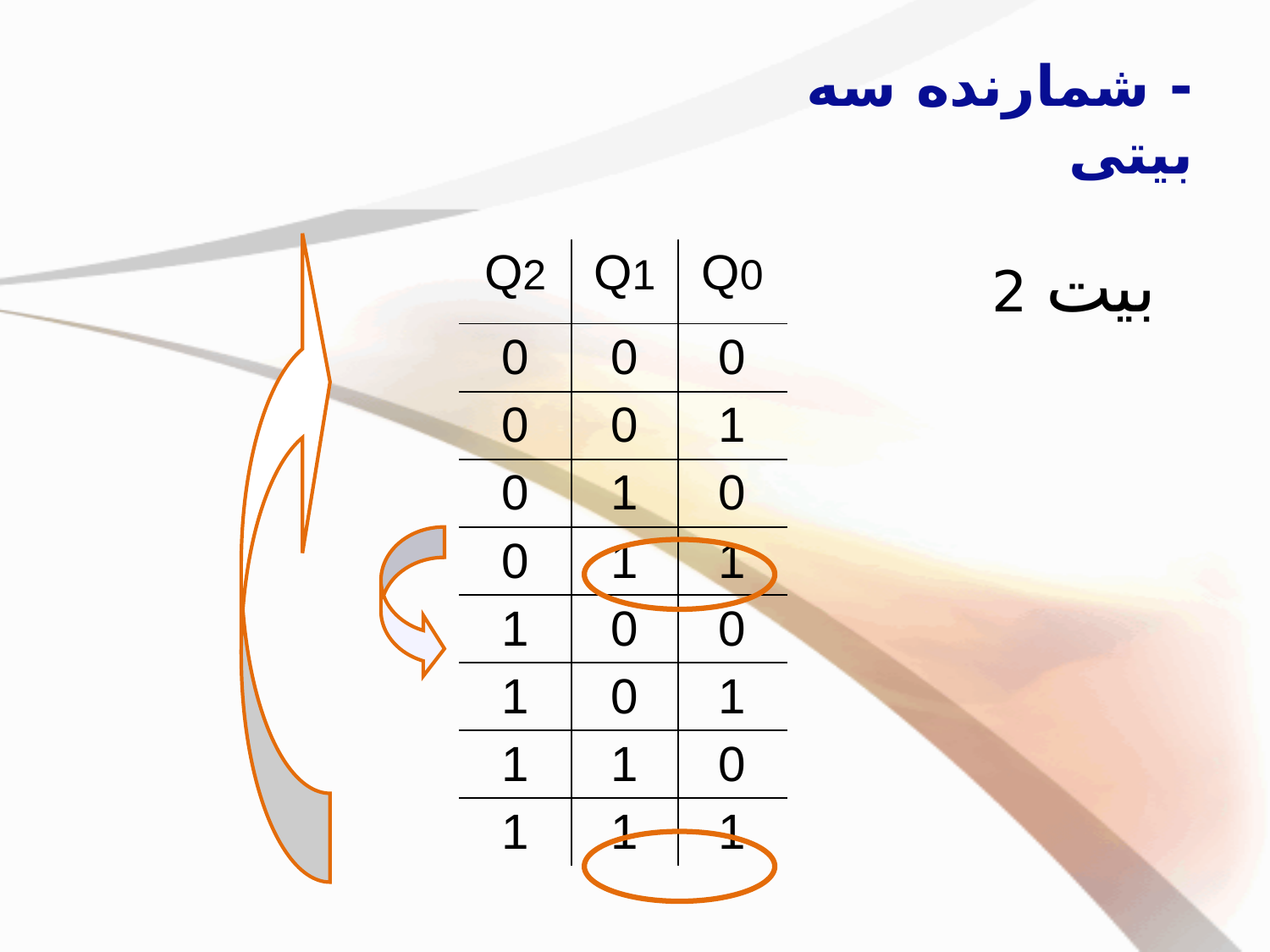

# - شمارنده سه بیتی
بیت 2
| Q2 | Q1 | Q0 |
| --- | --- | --- |
| 0 | 0 | 0 |
| 0 | 0 | 1 |
| 0 | 1 | 0 |
| 0 | 1 | 1 |
| 1 | 0 | 0 |
| 1 | 0 | 1 |
| 1 | 1 | 0 |
| 1 | 1 | 1 |